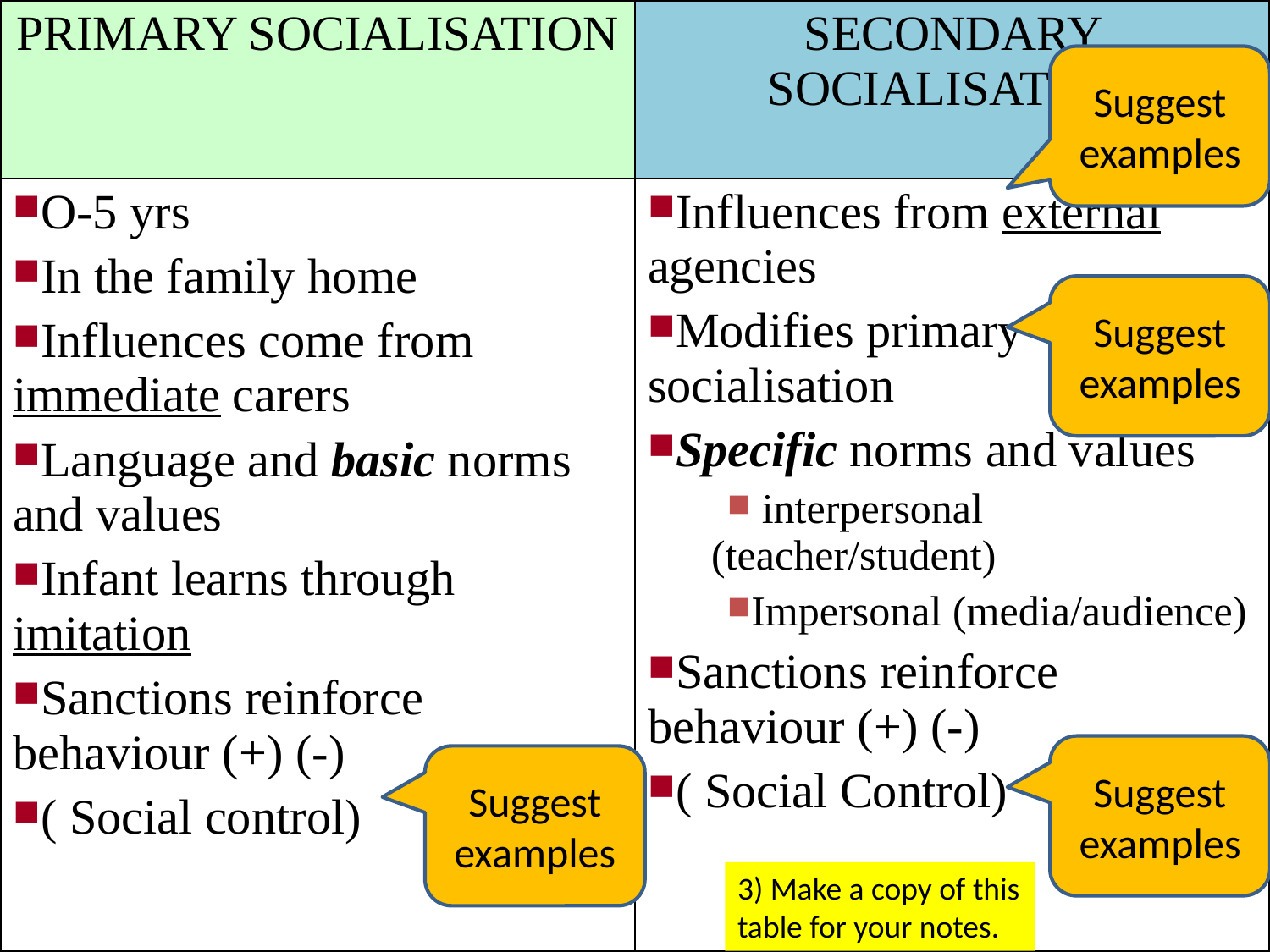

| PRIMARY SOCIALISATION | SECONDARY SOCIALISATION |
| --- | --- |
| O-5 yrs In the family home Influences come from immediate carers Language and basic norms and values Infant learns through imitation Sanctions reinforce behaviour (+) (-) ( Social control) | Influences from external agencies Modifies primary socialisation Specific norms and values interpersonal (teacher/student) Impersonal (media/audience) Sanctions reinforce behaviour (+) (-) ( Social Control) |
Suggest examples
Suggest examples
Suggest examples
Suggest examples
3) Make a copy of this table for your notes.